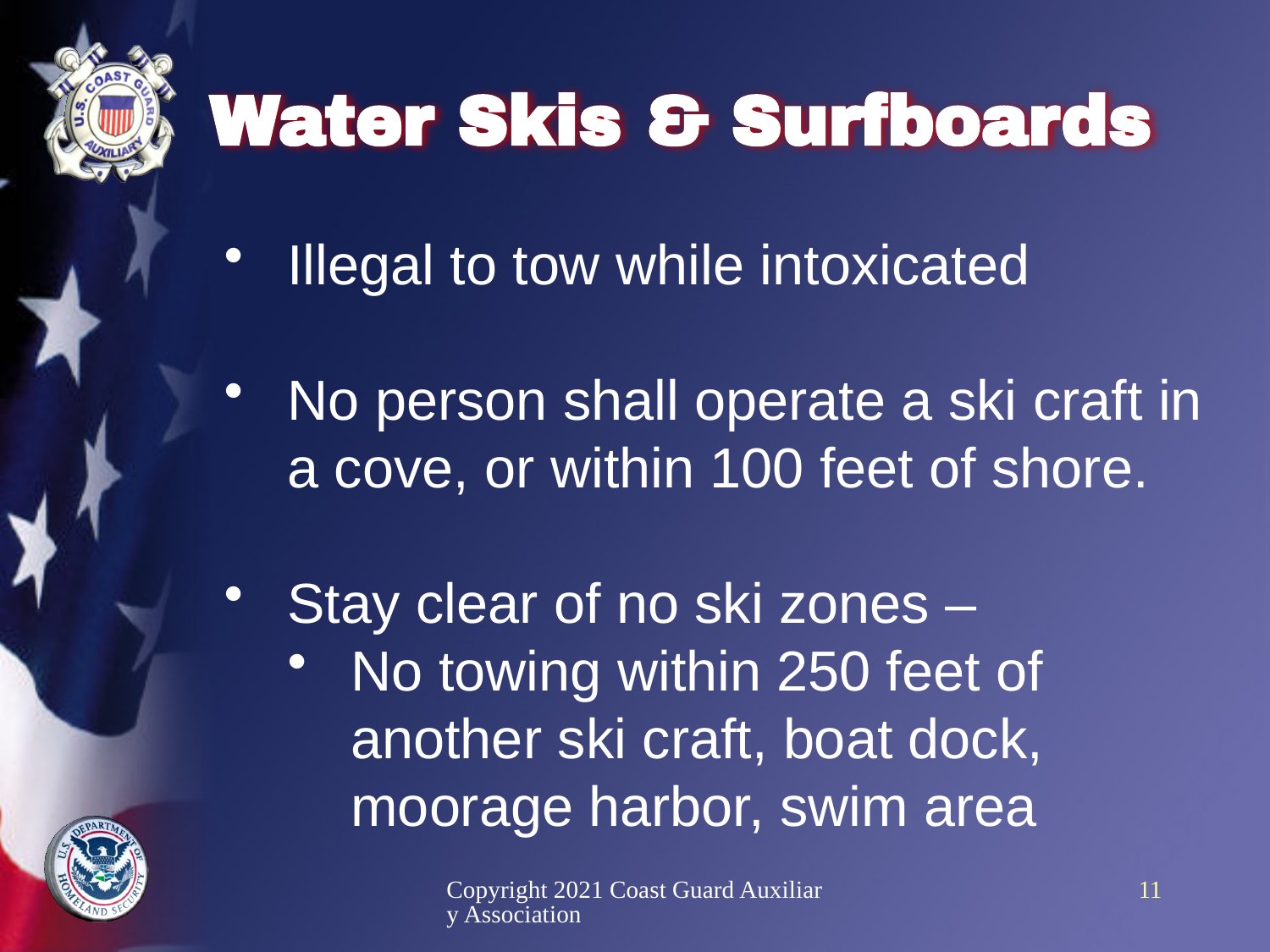

# Water Skis & Surfboards
Illegal to tow while intoxicated

No person shall operate a ski craft in a cove, or within 100 feet of shore.
Stay clear of no ski zones –
No towing within 250 feet of another ski craft, boat dock, moorage harbor, swim area
Copyright 2021 Coast Guard Auxiliary Association
11